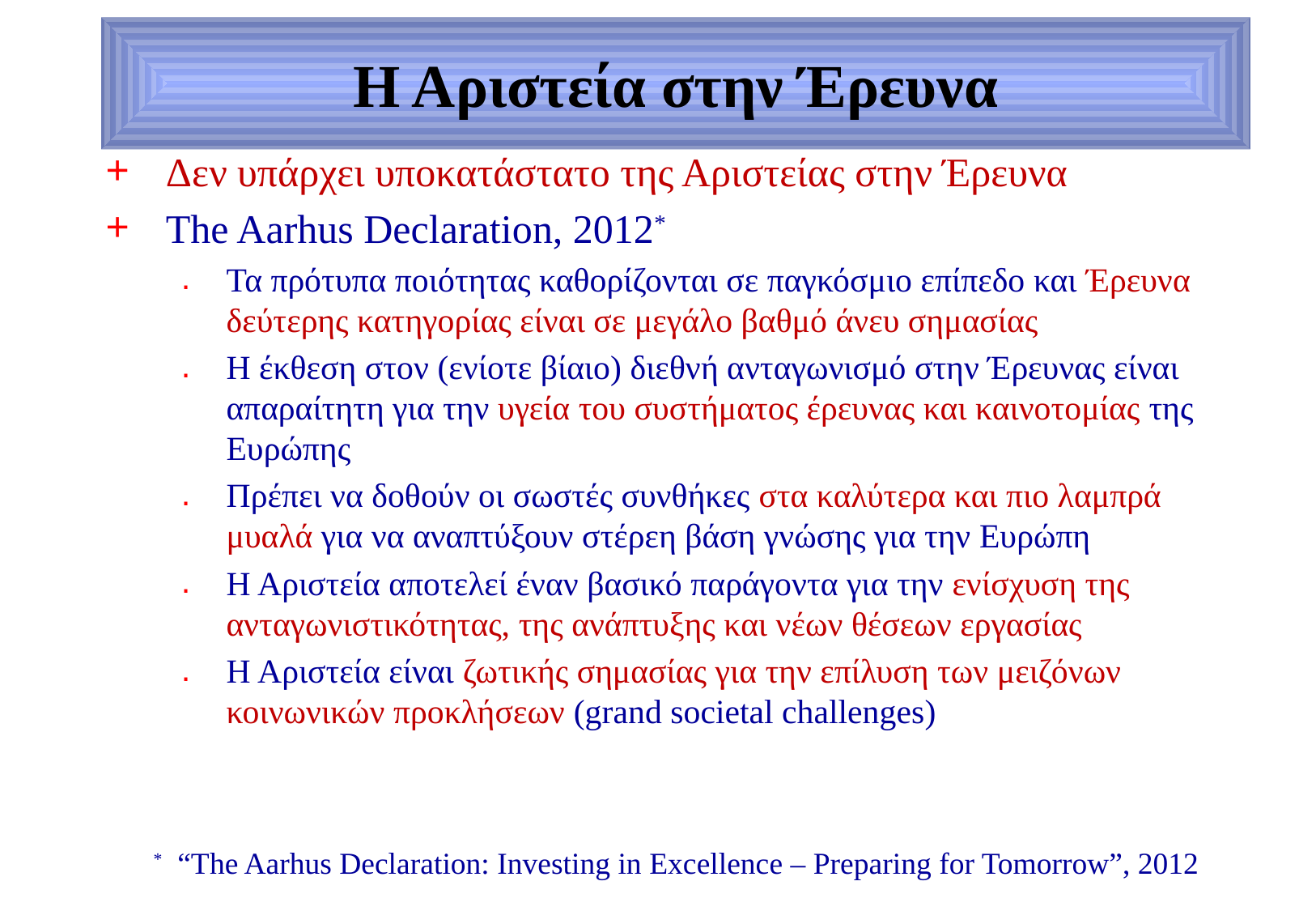

# Η Αριστεία στην Έρευνα
Δεν υπάρχει υποκατάστατο της Αριστείας στην Έρευνα
The Aarhus Declaration, 2012*
Τα πρότυπα ποιότητας καθορίζονται σε παγκόσμιο επίπεδο και Έρευνα δεύτερης κατηγορίας είναι σε μεγάλο βαθμό άνευ σημασίας
Η έκθεση στον (ενίοτε βίαιο) διεθνή ανταγωνισμό στην Έρευνας είναι απαραίτητη για την υγεία του συστήματος έρευνας και καινοτομίας της Ευρώπης
Πρέπει να δοθούν οι σωστές συνθήκες στα καλύτερα και πιο λαμπρά μυαλά για να αναπτύξουν στέρεη βάση γνώσης για την Ευρώπη
Η Αριστεία αποτελεί έναν βασικό παράγοντα για την ενίσχυση της ανταγωνιστικότητας, της ανάπτυξης και νέων θέσεων εργασίας
Η Αριστεία είναι ζωτικής σημασίας για την επίλυση των μειζόνων κοινωνικών προκλήσεων (grand societal challenges)

*  “The Aarhus Declaration: Investing in Excellence – Preparing for Tomorrow”, 2012